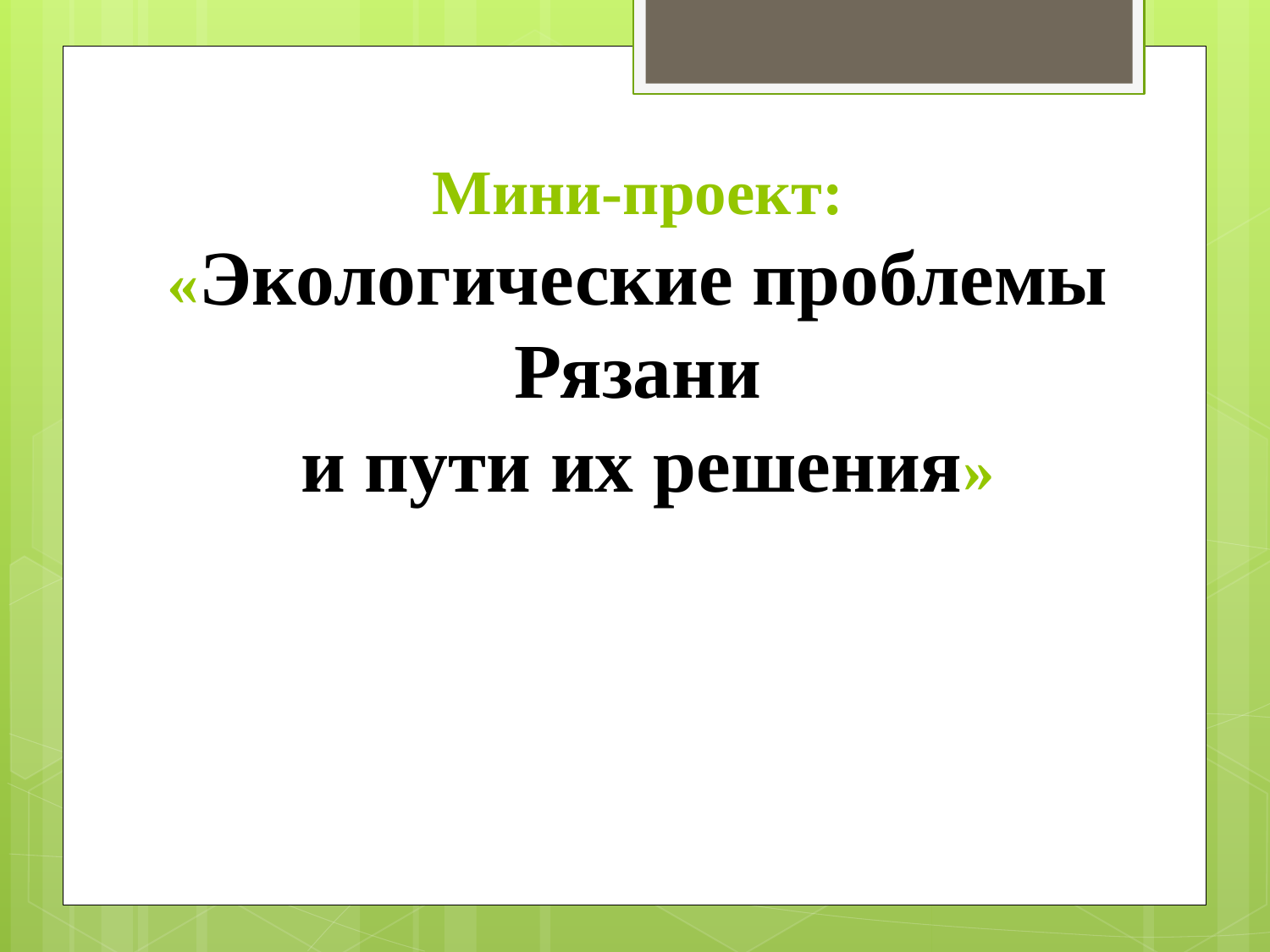

# Мини-проект: «Экологические проблемы Рязани и пути их решения»